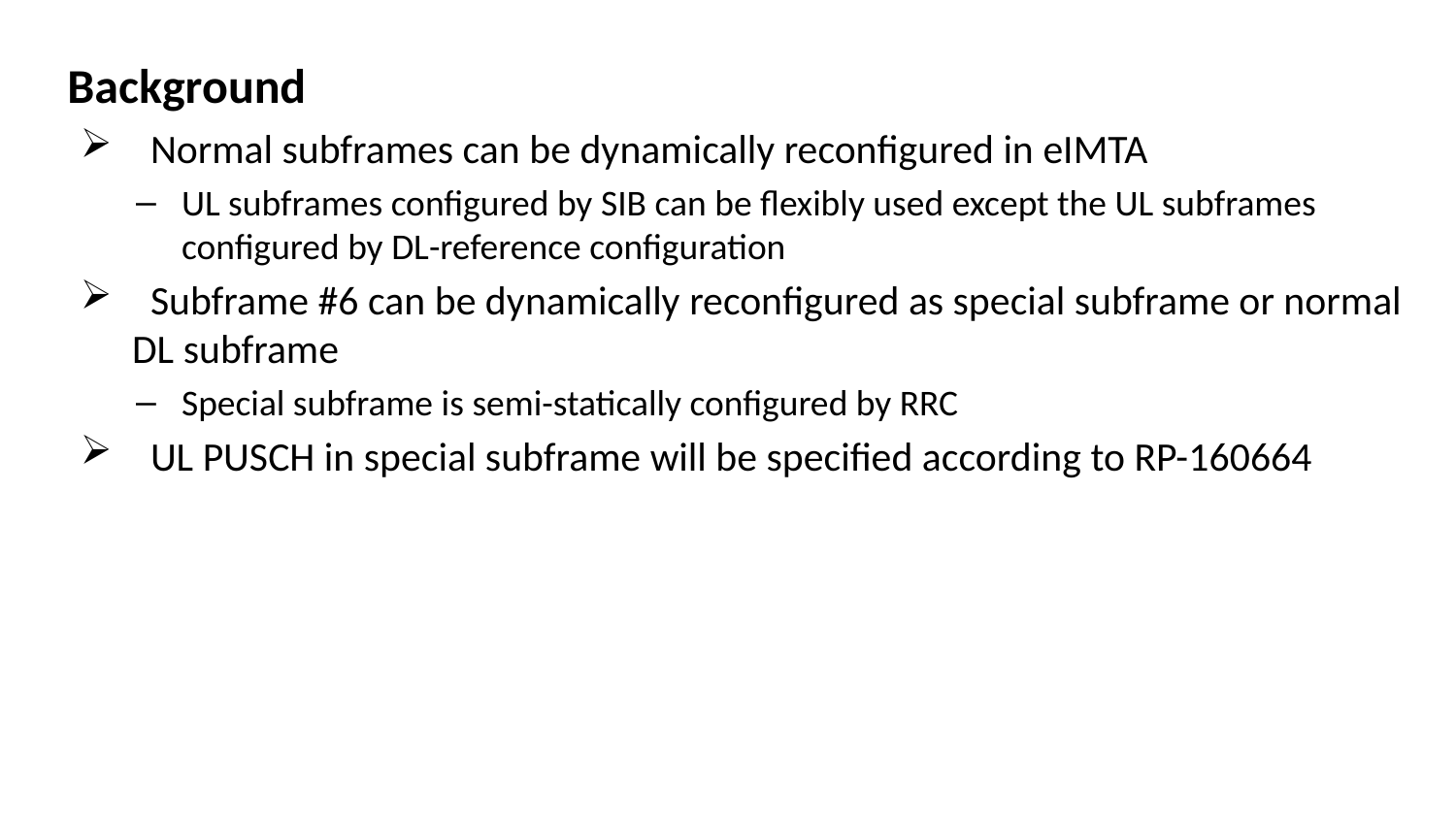

Background
  Normal subframes can be dynamically reconfigured in eIMTA
UL subframes configured by SIB can be flexibly used except the UL subframes configured by DL-reference configuration
  Subframe #6 can be dynamically reconfigured as special subframe or normal DL subframe
Special subframe is semi-statically configured by RRC
  UL PUSCH in special subframe will be specified according to RP-160664